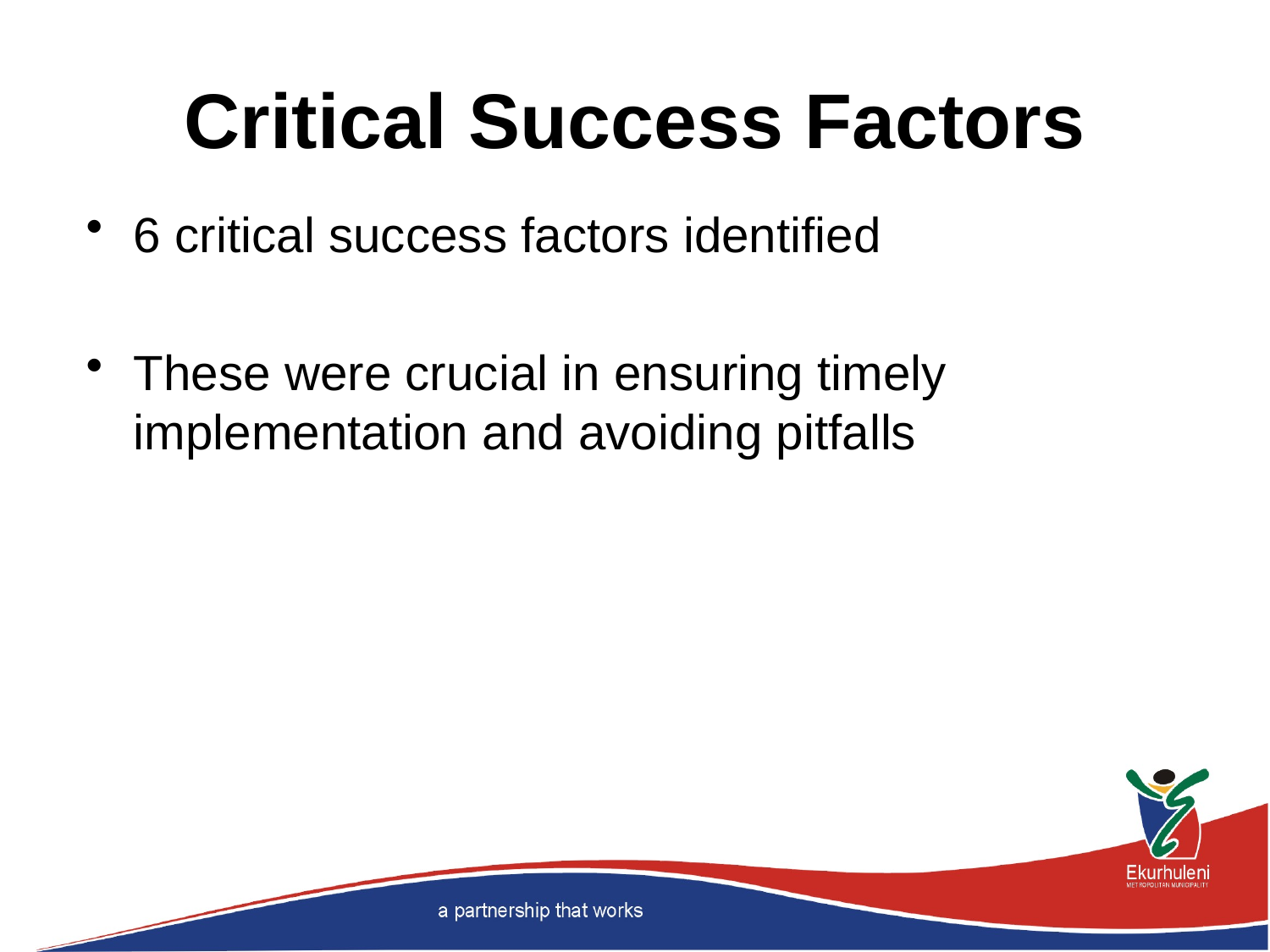

# Critical Success Factors
6 critical success factors identified

These were crucial in ensuring timely implementation and avoiding pitfalls